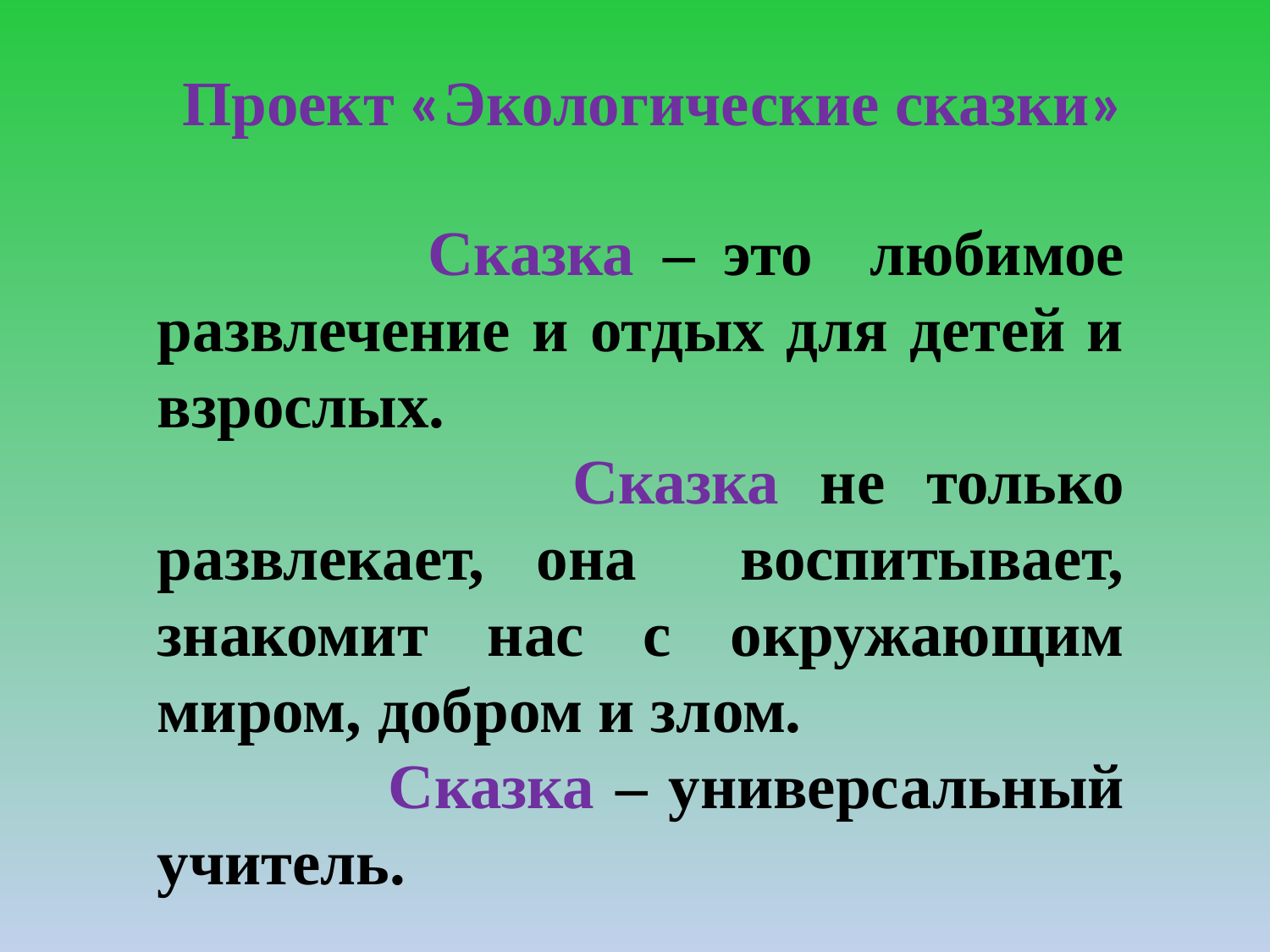

Проект «Экологические сказки»
          Сказка – это  любимое развлечение и отдых для детей и взрослых.
          Сказка не только развлекает, она  воспитывает, знакомит нас с окружающим миром, добром и злом.
           Сказка – универсальный учитель.